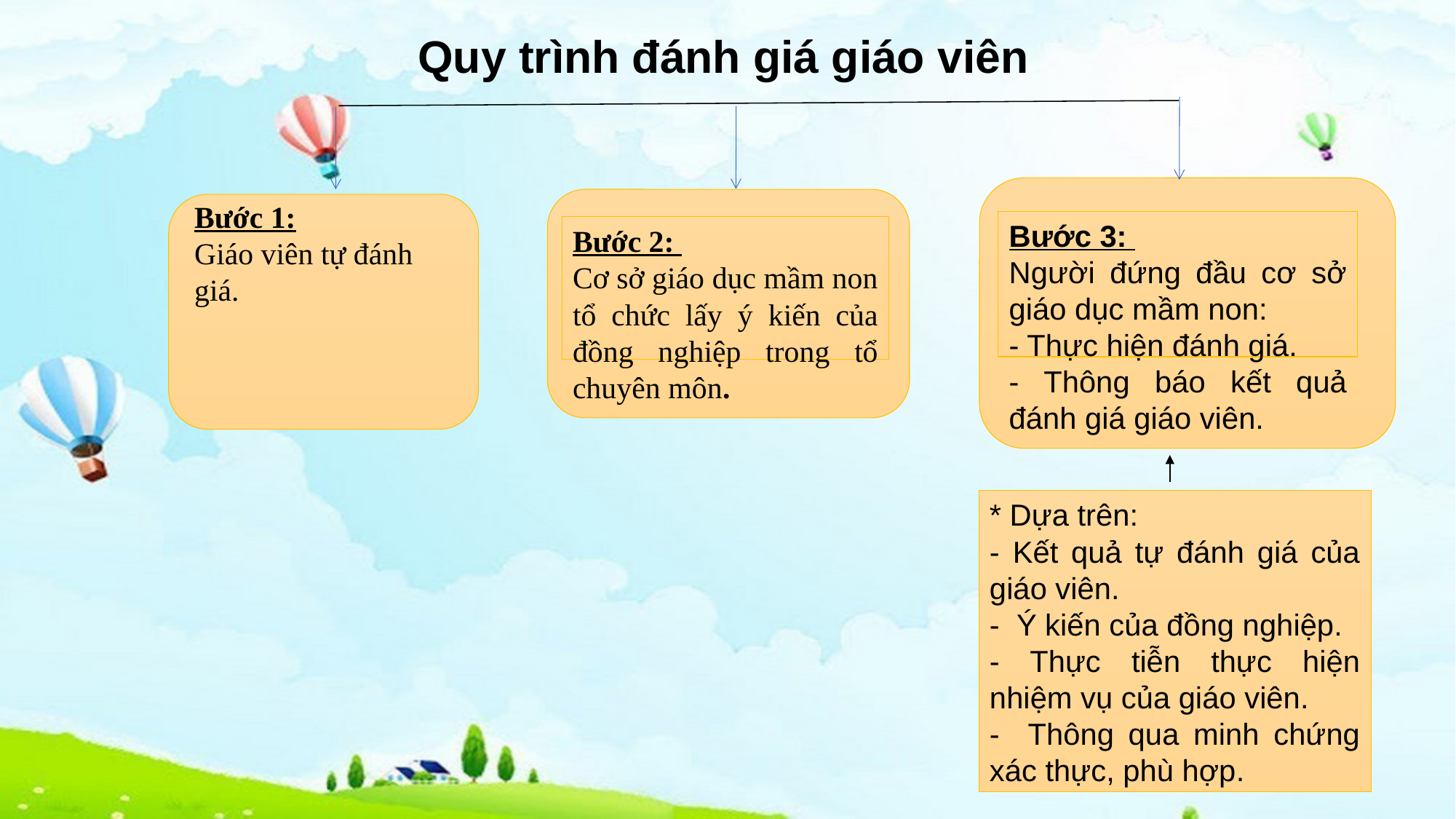

Quy trình đánh giá giáo viên

Bước 3:
Người đứng đầu cơ sở giáo dục mầm non:
- Thực hiện đánh giá.
- Thông báo kết quả đánh giá giáo viên.

Bước 2:
Cơ sở giáo dục mầm non tổ chức lấy ý kiến của đồng nghiệp trong tổ chuyên môn.

Bước 1:
Giáo viên tự đánh giá.

* Dựa trên:
- Kết quả tự đánh giá của giáo viên.
-  Ý kiến của đồng nghiệp.
- Thực tiễn thực hiện nhiệm vụ của giáo viên.
-  Thông qua minh chứng xác thực, phù hợp.